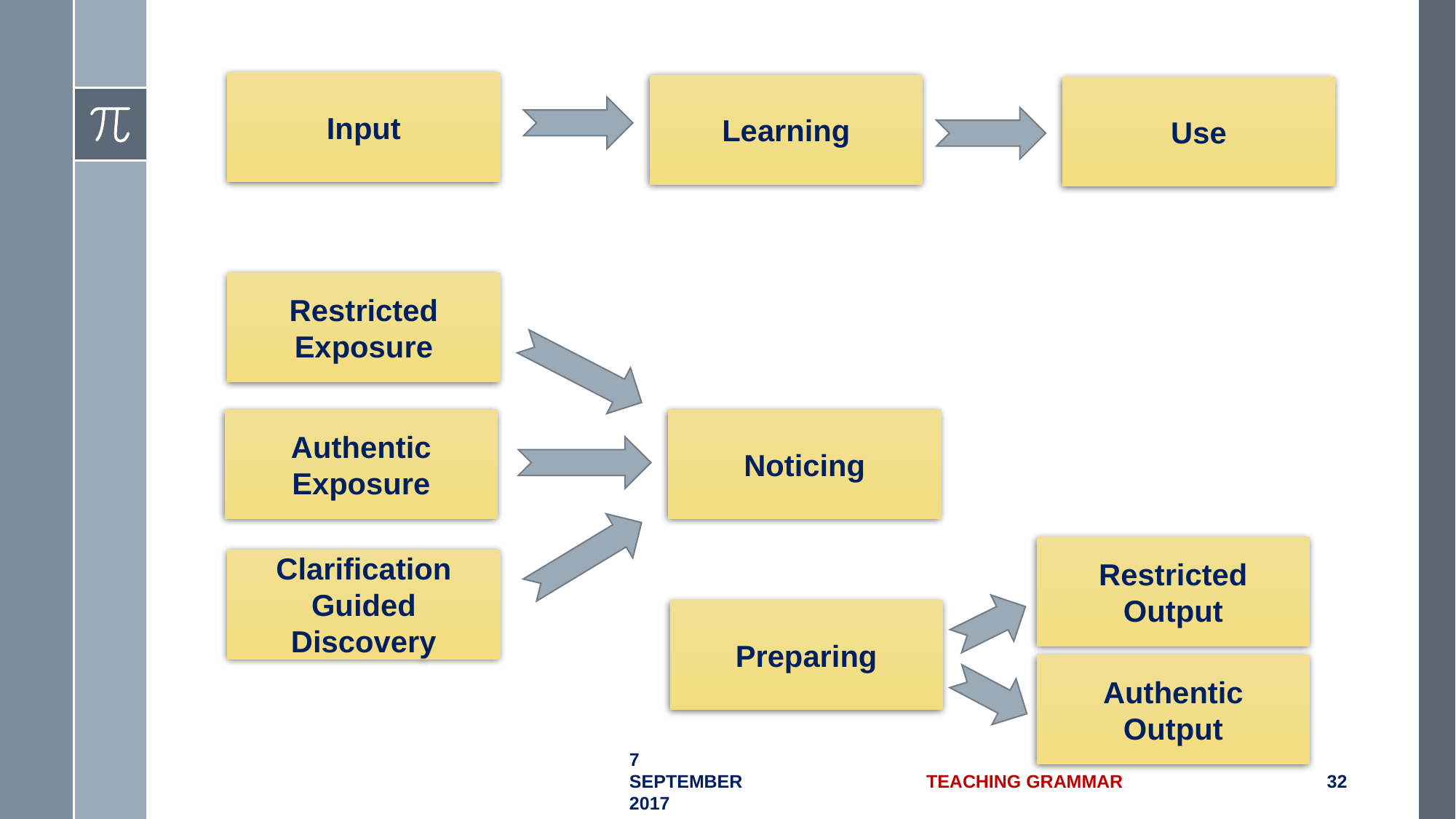

Input
Learning
Use

Restricted
Exposure

Authentic
Exposure
Noticing

Restricted
Output
Clarification
Guided Discovery

Preparing
Authentic
Output

7 September 2017
Teaching Grammar
32